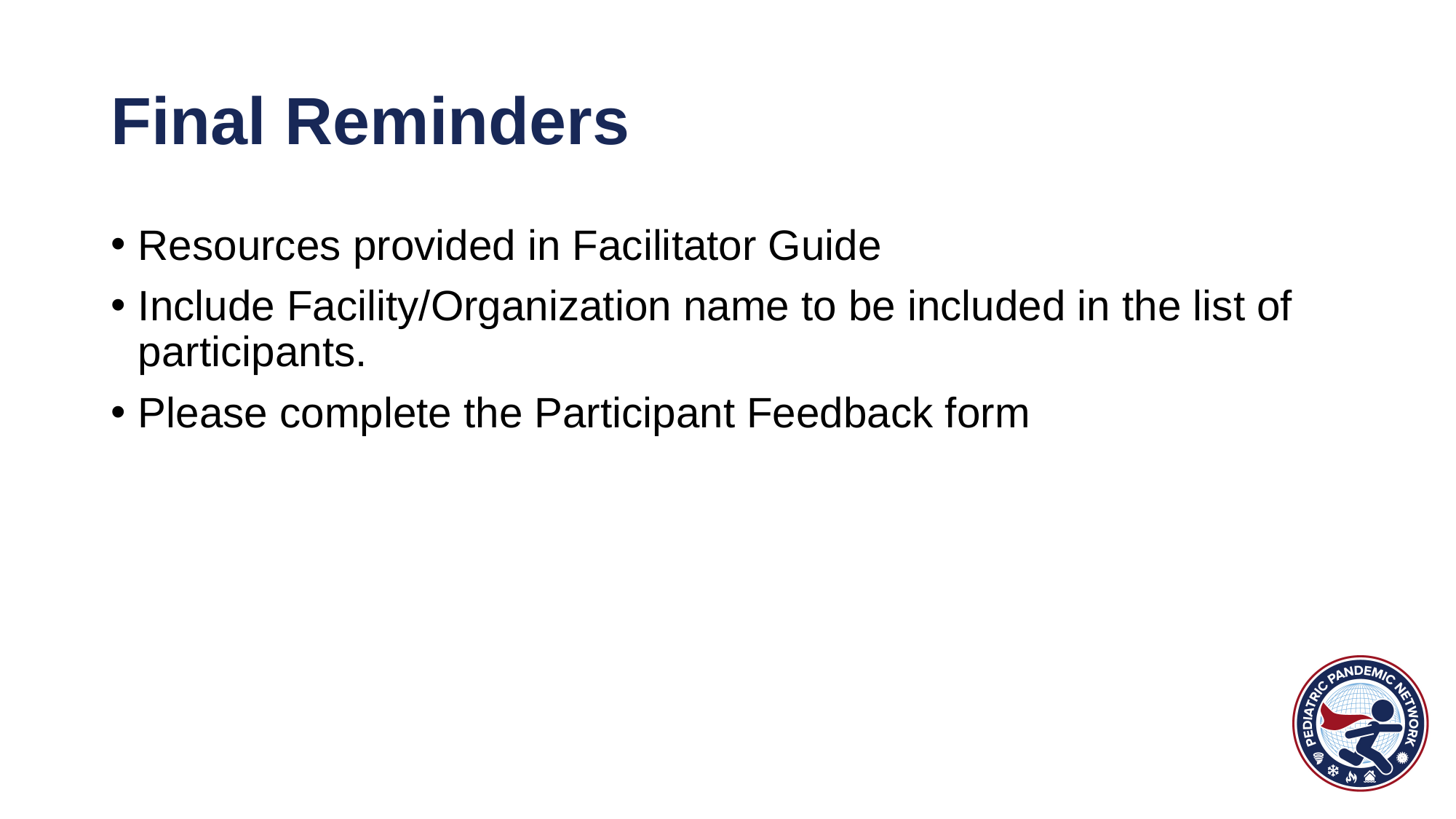

# Final Reminders
Resources provided in Facilitator Guide
Include Facility/Organization name to be included in the list of participants.
Please complete the Participant Feedback form